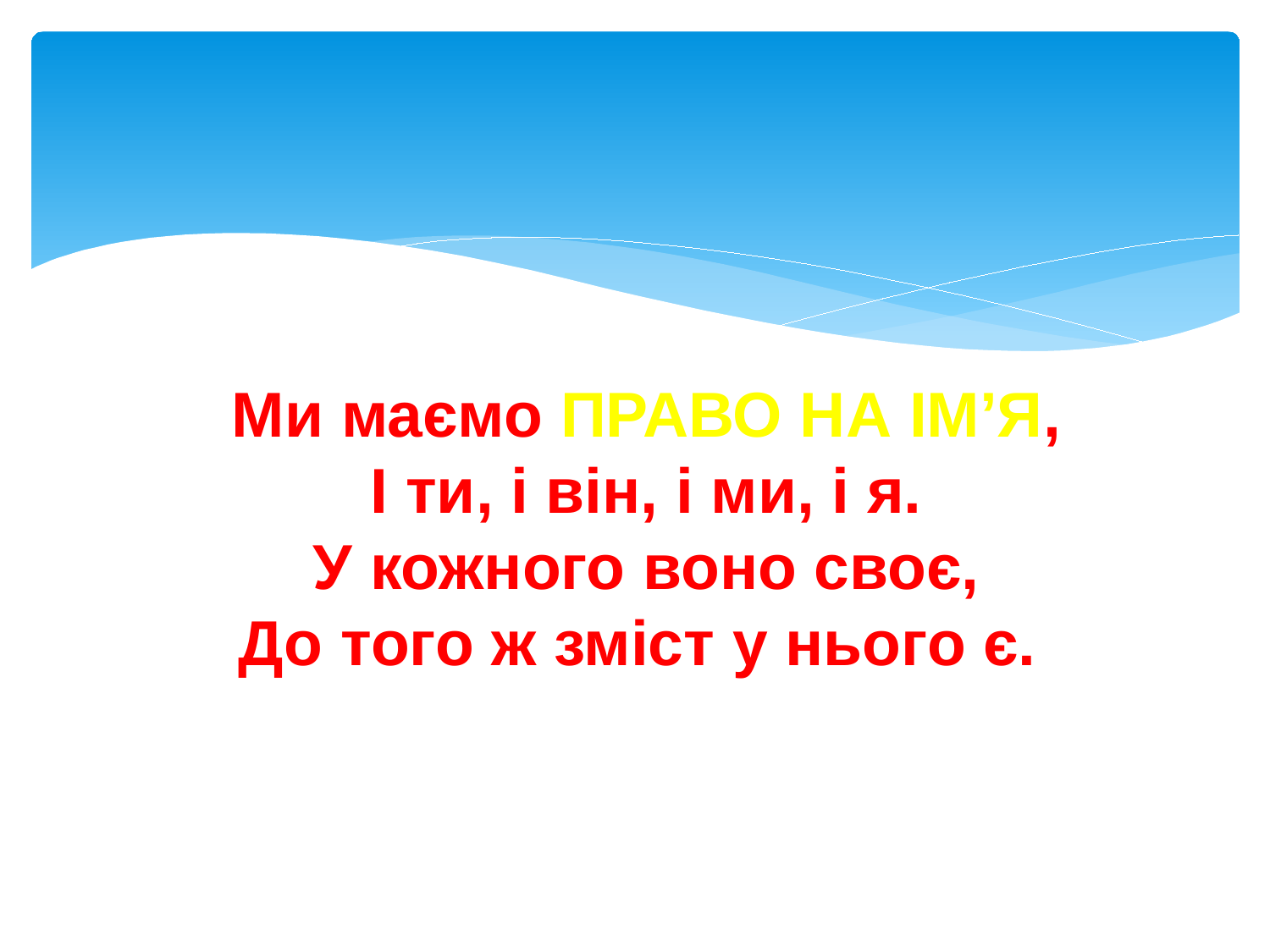

# Ми маємо ПРАВО НА ІМ’Я, І ти, і він, і ми, і я. У кожного воно своє, До того ж зміст у нього є.